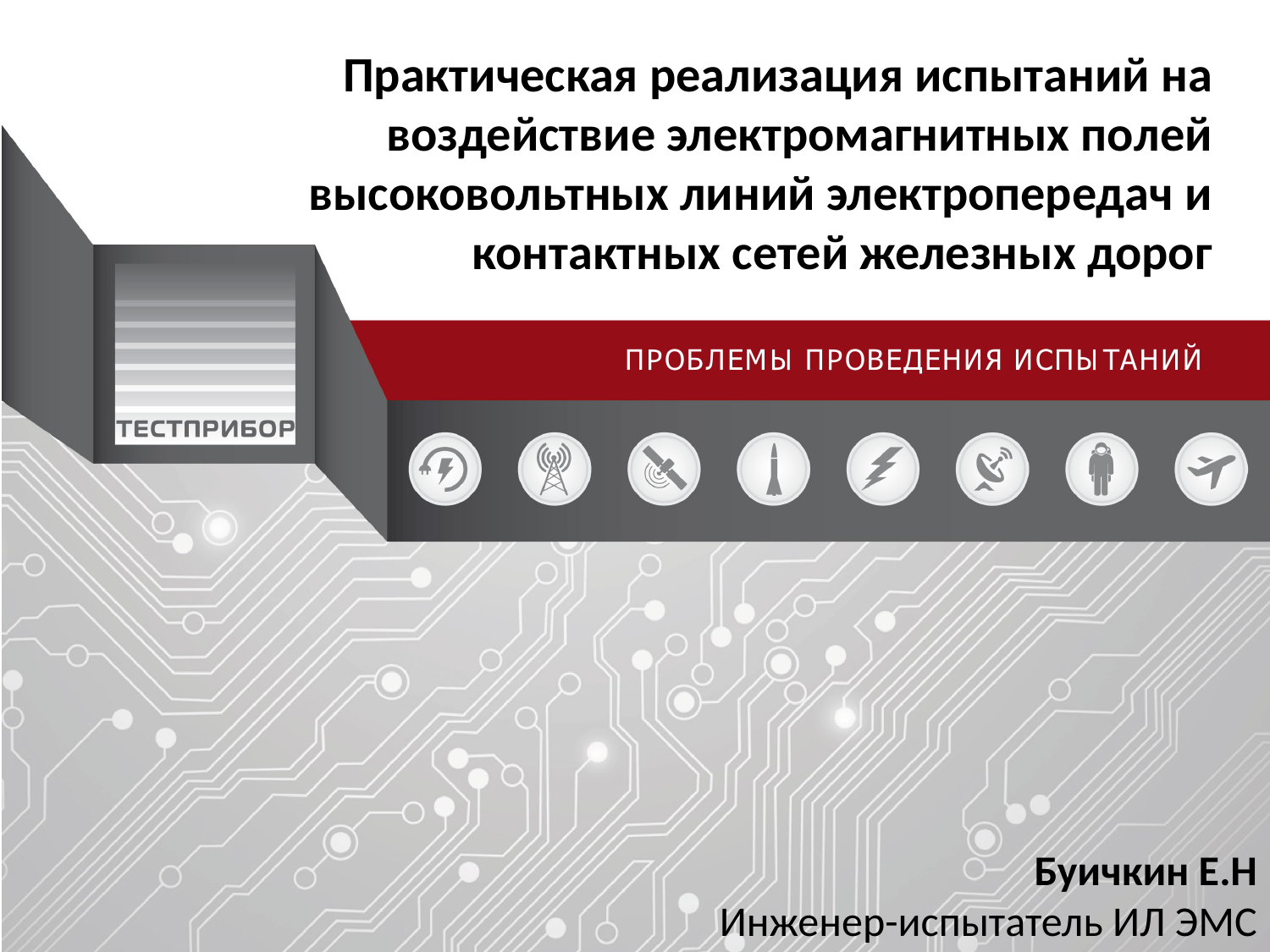

Практическая реализация испытаний на воздействие электромагнитных полей высоковольтных линий электропередач и контактных сетей железных дорог
ПРОБЛЕМЫ проведения испытаний
Буичкин Е.Н
Инженер-испытатель ИЛ ЭМС